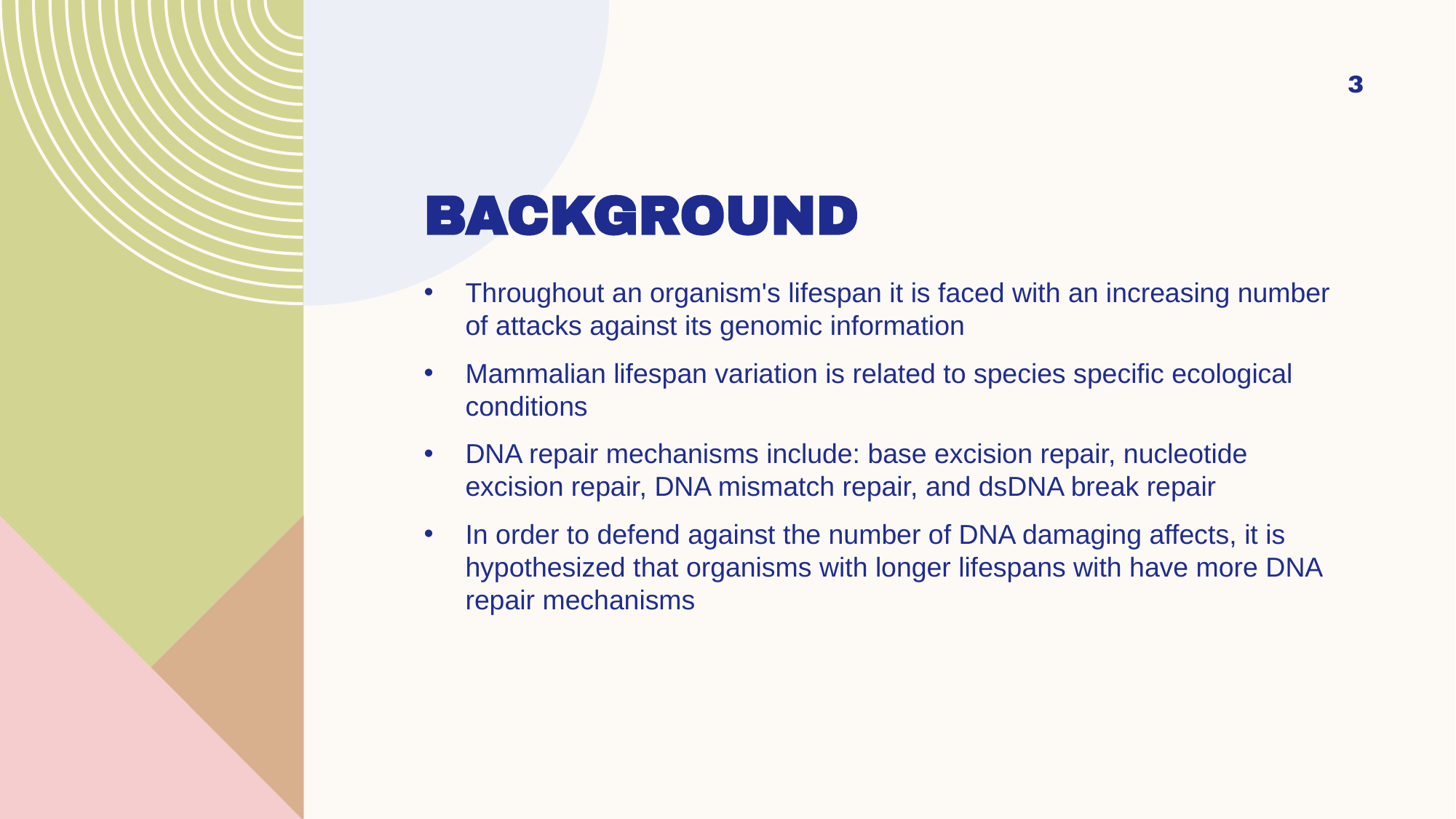

3
# Background
Throughout an organism's lifespan it is faced with an increasing number of attacks against its genomic information
Mammalian lifespan variation is related to species specific ecological conditions
DNA repair mechanisms include: base excision repair, nucleotide excision repair, DNA mismatch repair, and dsDNA break repair
In order to defend against the number of DNA damaging affects, it is hypothesized that organisms with longer lifespans with have more DNA repair mechanisms